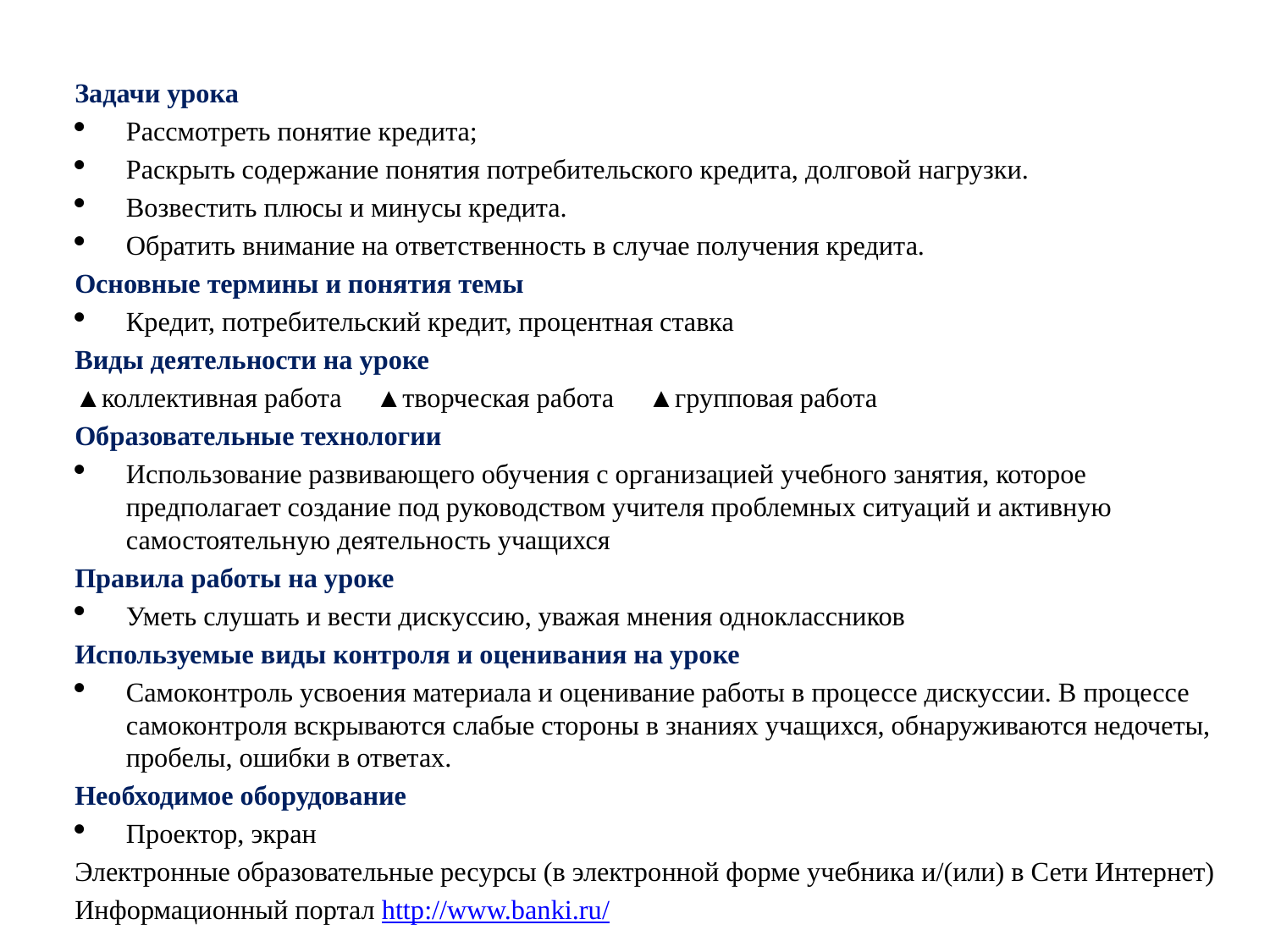

Задачи урока
Рассмотреть понятие кредита;
Раскрыть содержание понятия потребительского кредита, долговой нагрузки.
Возвестить плюсы и минусы кредита.
Обратить внимание на ответственность в случае получения кредита.
Основные термины и понятия темы
Кредит, потребительский кредит, процентная ставка
Виды деятельности на уроке
	▲коллективная работа     ▲творческая работа     ▲групповая работа
Образовательные технологии
Использование развивающего обучения с организацией учебного занятия, которое предполагает создание под руководством учителя проблемных ситуаций и активную самостоятельную деятельность учащихся
Правила работы на уроке
Уметь слушать и вести дискуссию, уважая мнения одноклассников
Используемые виды контроля и оценивания на уроке
Самоконтроль усвоения материала и оценивание работы в процессе дискуссии. В процессе самоконтроля вскрываются слабые стороны в знаниях учащихся, обнаруживаются недочеты, пробелы, ошибки в ответах.
Необходимое оборудование
Проектор, экран
Электронные образовательные ресурсы (в электронной форме учебника и/(или) в Сети Интернет)
Информационный портал http://www.banki.ru/